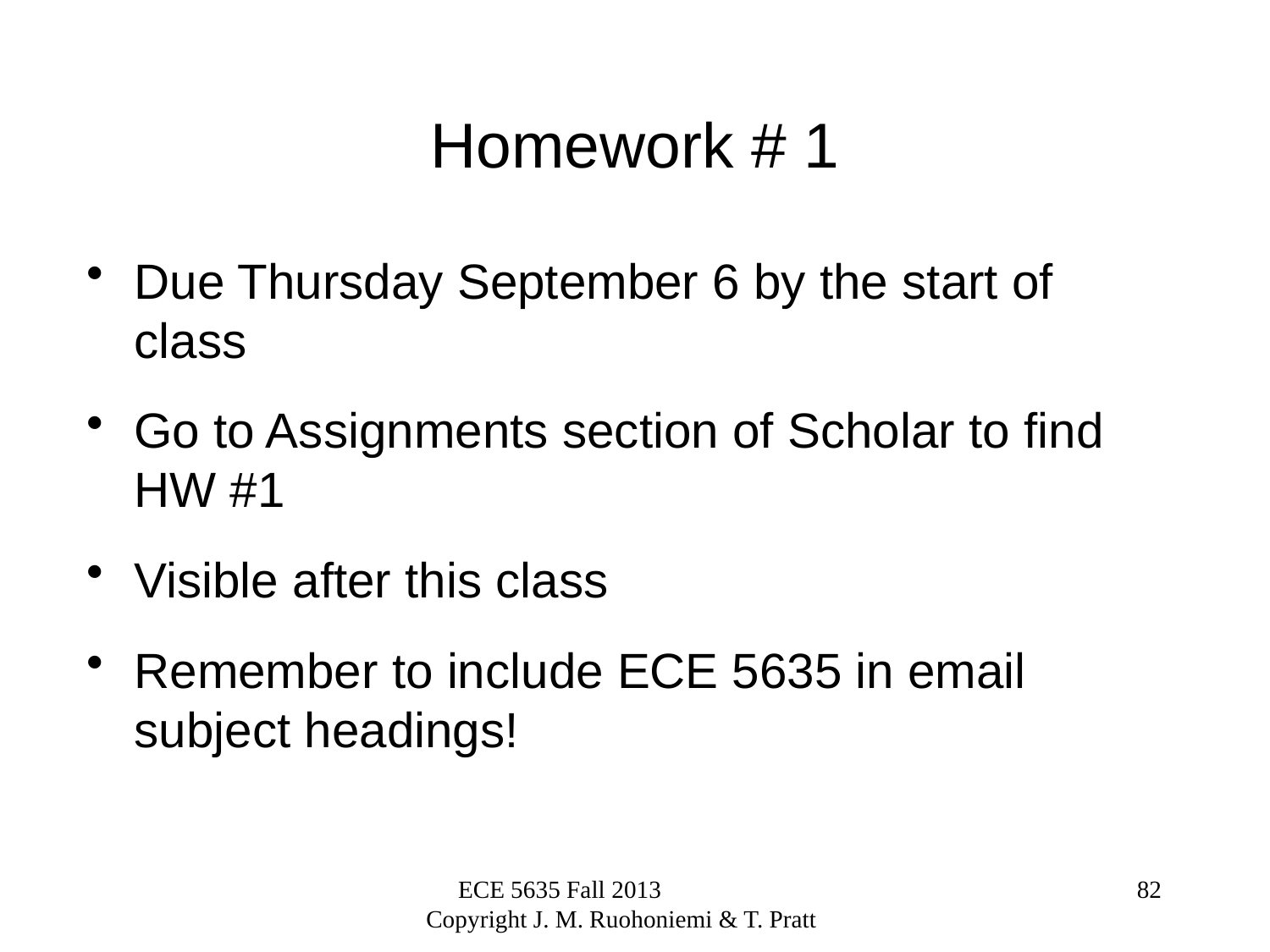

Homework # 1
Due Thursday September 6 by the start of class
Go to Assignments section of Scholar to find HW #1
Visible after this class
Remember to include ECE 5635 in email subject headings!

ECE 5635 Fall 2013                      Copyright J. M. Ruohoniemi & T. Pratt
82